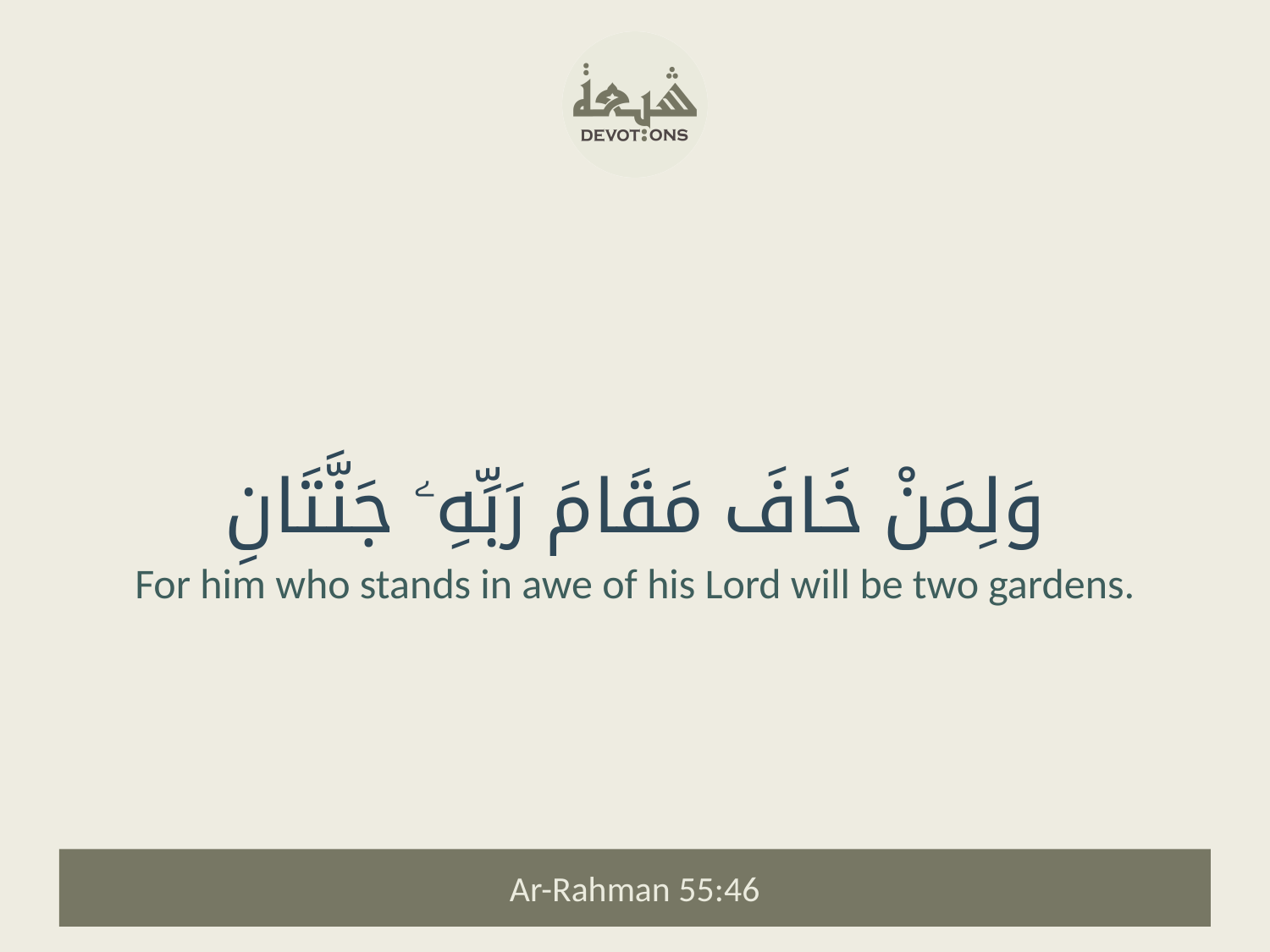

وَلِمَنْ خَافَ مَقَامَ رَبِّهِۦ جَنَّتَانِ
For him who stands in awe of his Lord will be two gardens.
Ar-Rahman 55:46